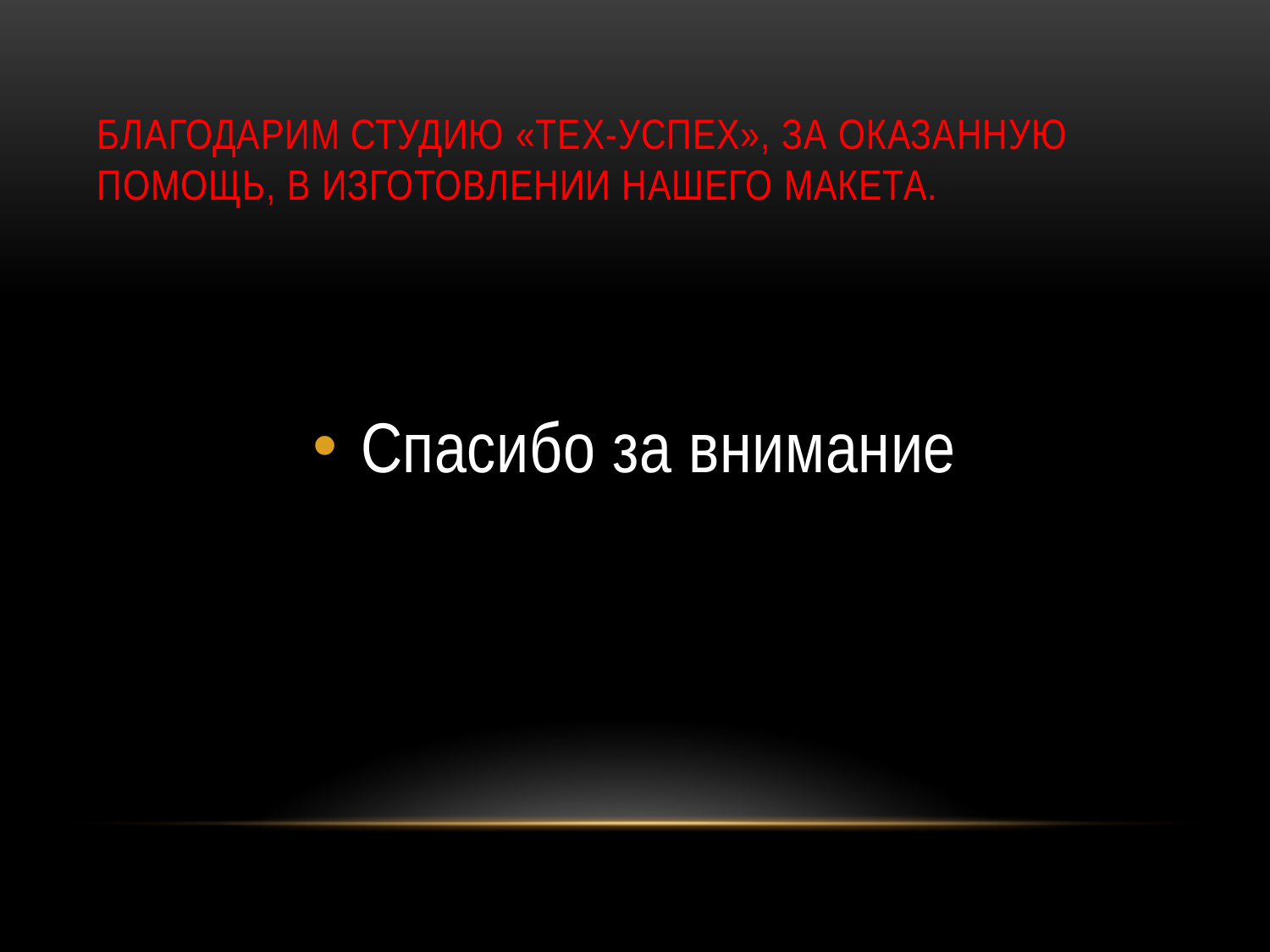

# Благодарим студию «Тех-успех», за оказанную помощь, в изготовлении нашего макета.
Спасибо за внимание